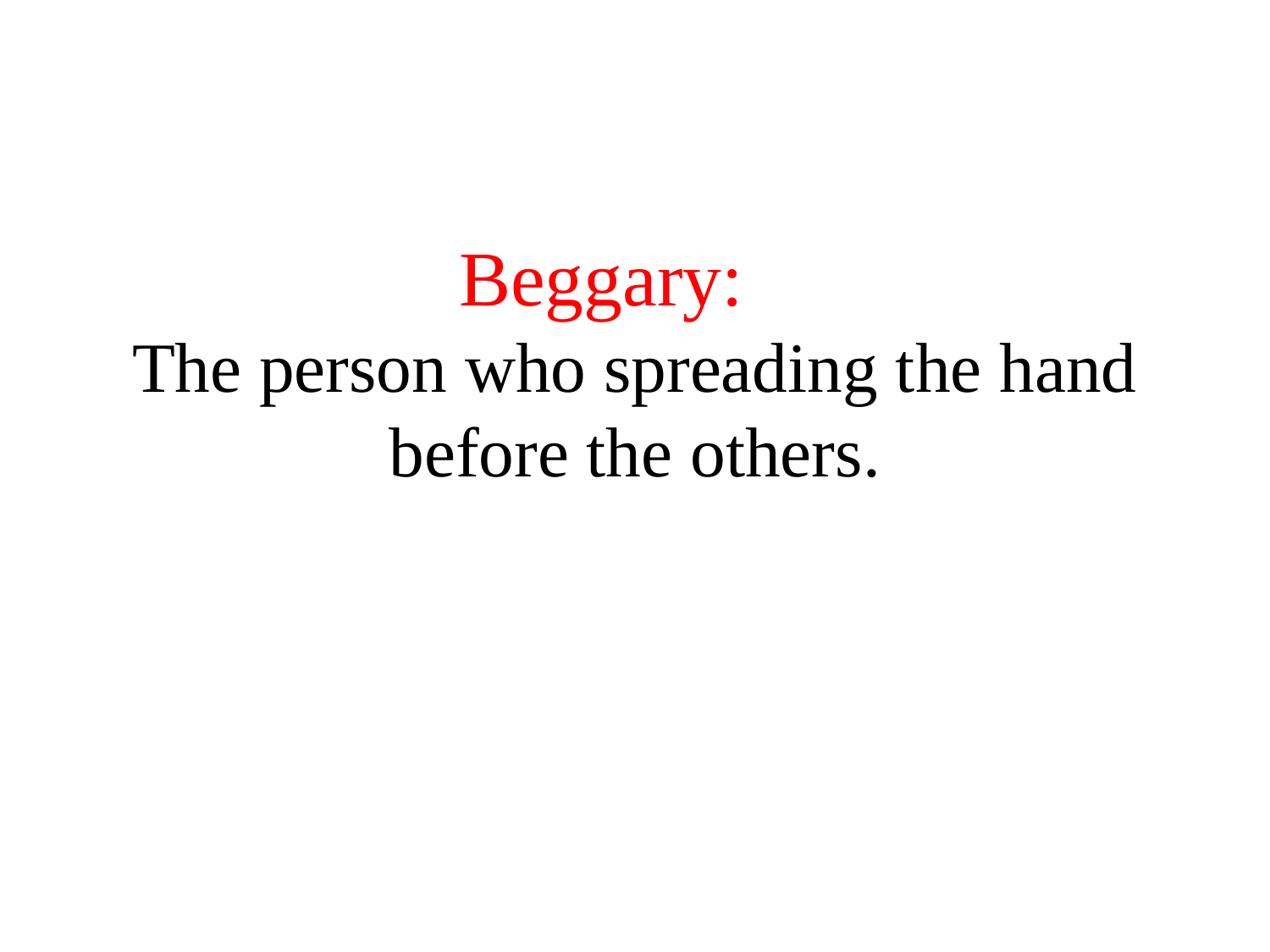

# Beggary: The person who spreading the hand before the others.